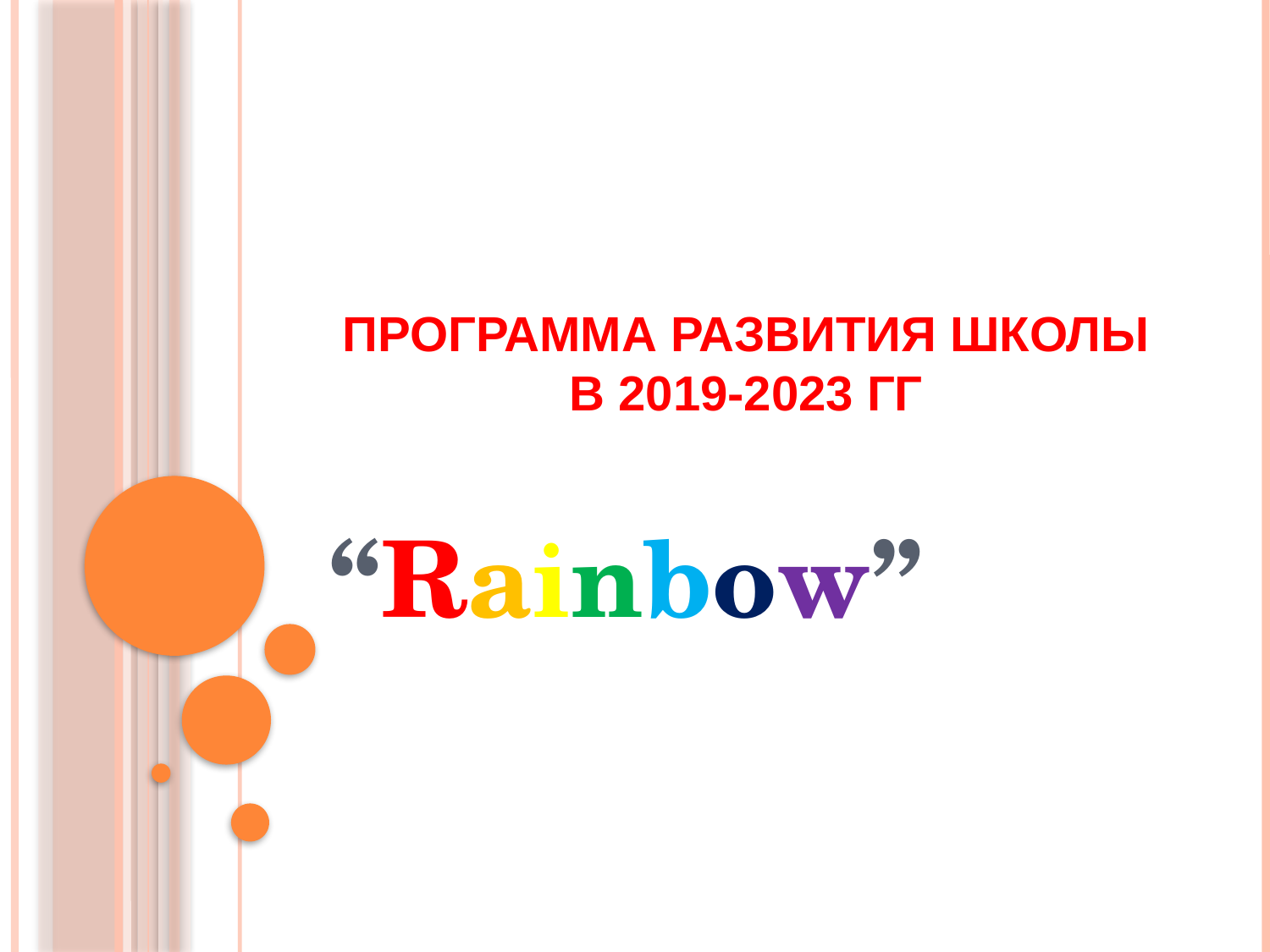

# Программа развития школы в 2019-2023 гг
“Rainbow”